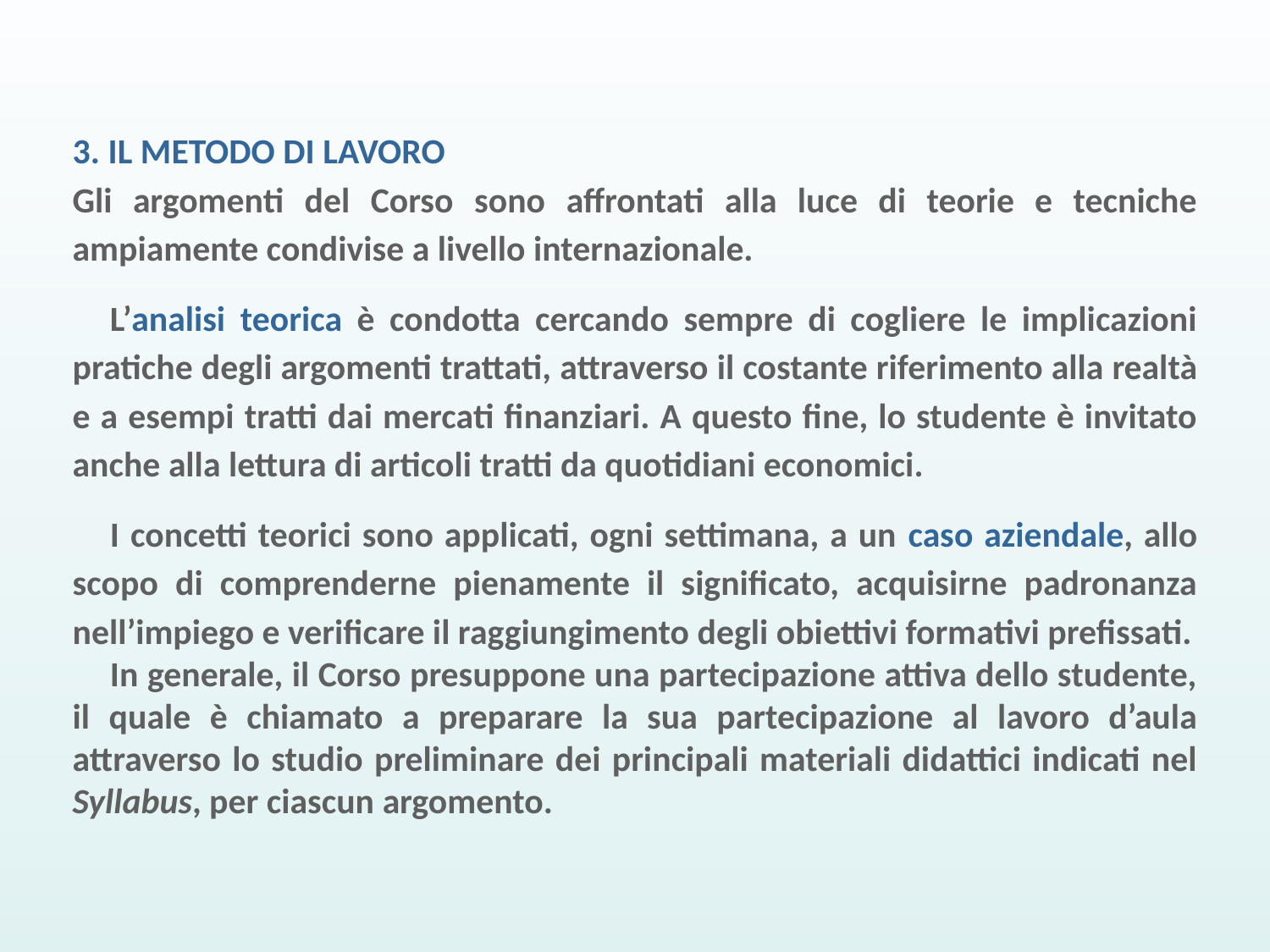

3. IL METODO DI LAVORO
Gli argomenti del Corso sono affrontati alla luce di teorie e tecniche ampiamente condivise a livello internazionale.
L’analisi teorica è condotta cercando sempre di cogliere le implicazioni pratiche degli argomenti trattati, attraverso il costante riferimento alla realtà e a esempi tratti dai mercati finanziari. A questo fine, lo studente è invitato anche alla lettura di articoli tratti da quotidiani economici.
I concetti teorici sono applicati, ogni settimana, a un caso aziendale, allo scopo di comprenderne pienamente il significato, acquisirne padronanza nell’impiego e verificare il raggiungimento degli obiettivi formativi prefissati.
In generale, il Corso presuppone una partecipazione attiva dello studente, il quale è chiamato a preparare la sua partecipazione al lavoro d’aula attraverso lo studio preliminare dei principali materiali didattici indicati nel Syllabus, per ciascun argomento.